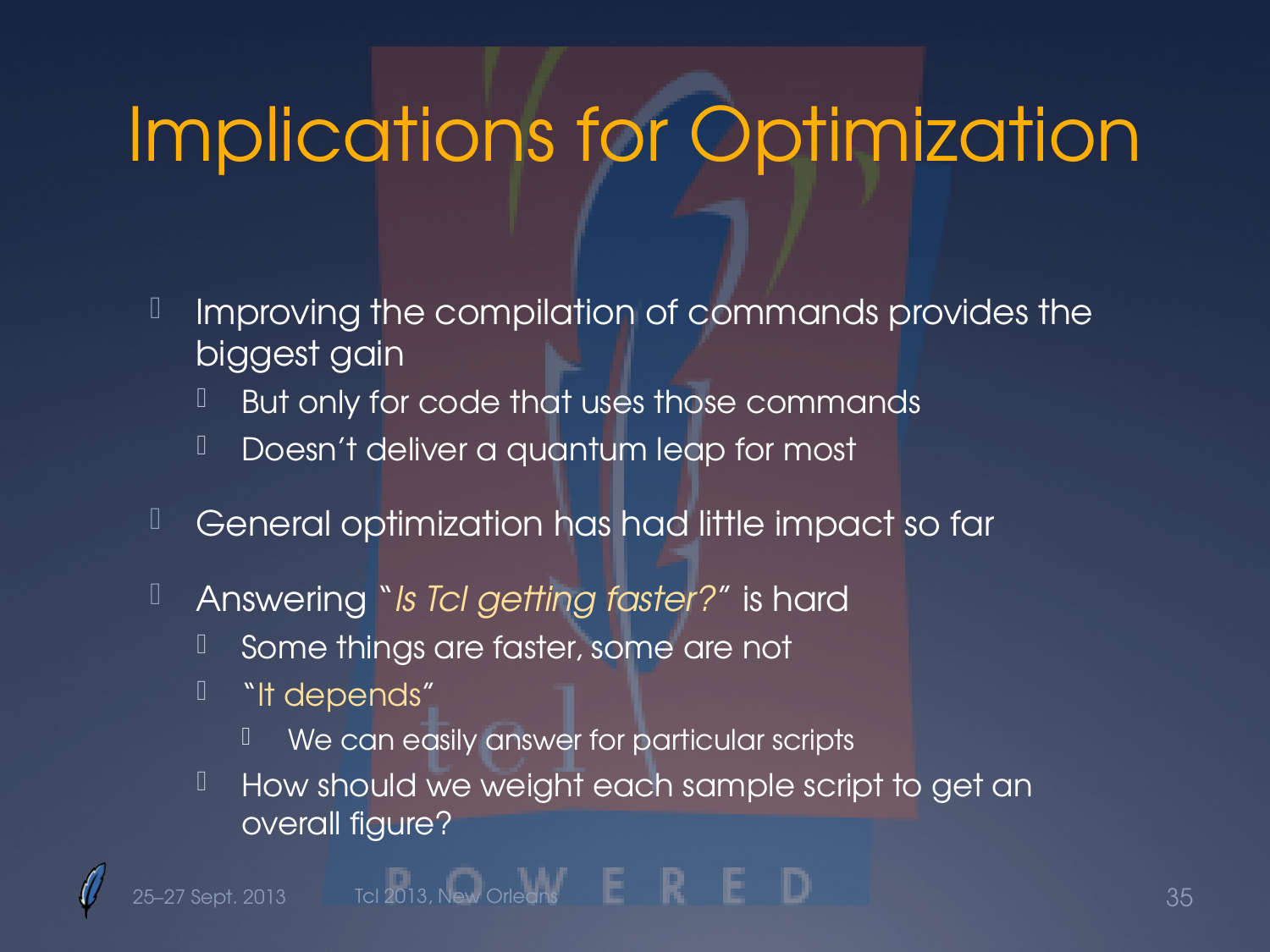

# Implications for Optimization
Improving the compilation of commands provides the biggest gain
But only for code that uses those commands
Doesn’t deliver a quantum leap for most
General optimization has had little impact so far
Answering “Is Tcl getting faster?” is hard
Some things are faster, some are not
“It depends”
We can easily answer for particular scripts
How should we weight each sample script to get an overall figure?

25–27 Sept. 2013
Tcl 2013, New Orleans
35